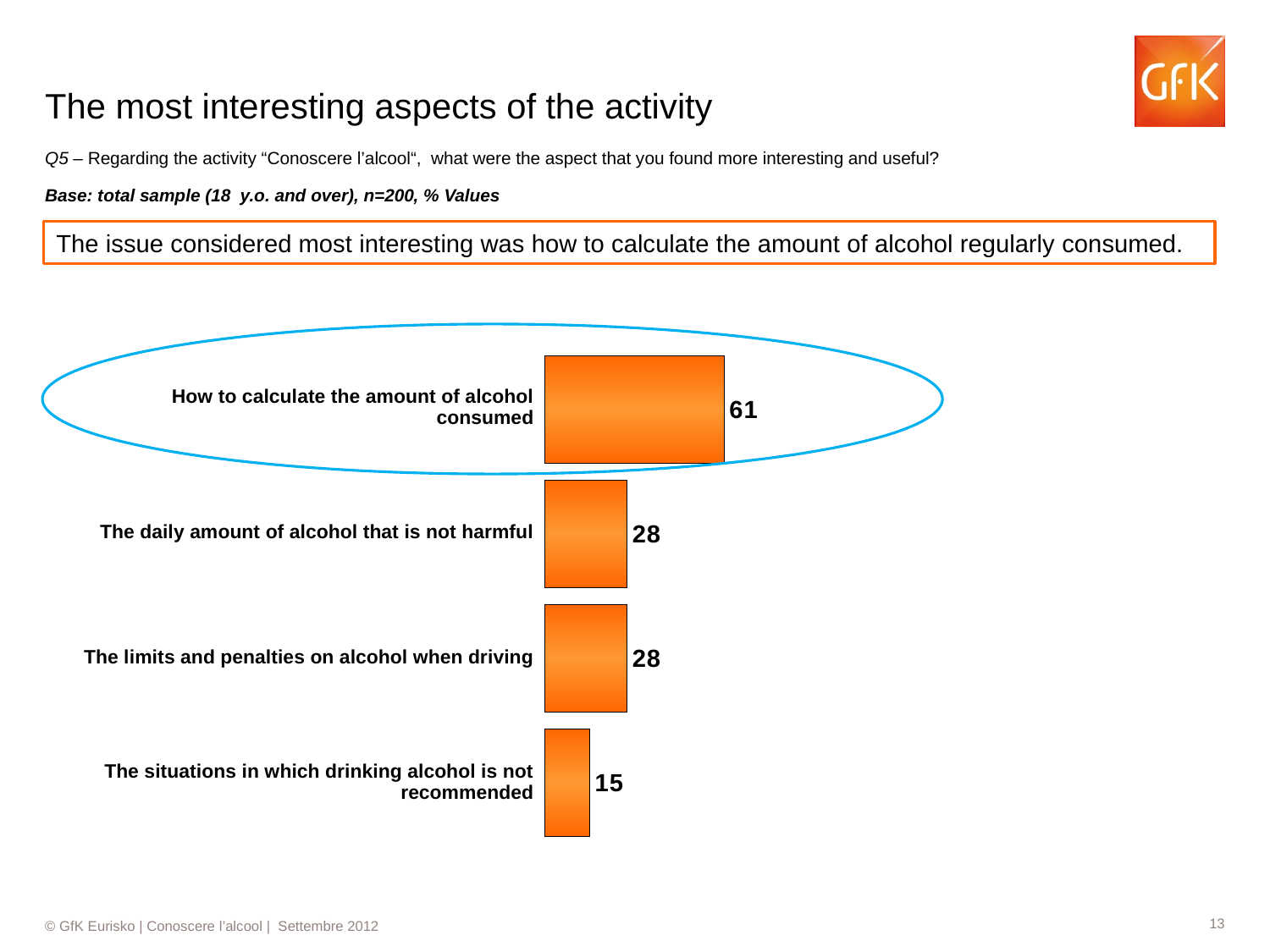

# The most interesting aspects of the activity
Q5 – Regarding the activity “Conoscere l’alcool“,  what were the aspect that you found more interesting and useful?
Base: total sample (18  y.o. and over), n=200, % Values
The issue considered most interesting was how to calculate the amount of alcohol regularly consumed.

### Chart

| Category | Colonna1 |
|---|---|
|    COME CALCOLARE LA QUANTITA' DI ALCOOL CONSUMATO ABITUALMENTE | 60.9 |
|    LE QUANTITA' DI ALCOOL CONSENTITE PER UN CONSUMO GIORNALIERO | 27.9 |
|    I LIMITI E LE SANZIONI SULL'ALCOOL ALLA GUIDA | 27.9 |
|    LE SITUAZIONI IN CUI BERE ALCOOL E' SCONSIGLIATO | 15.2 |
| How to calculate the amount of alcohol consumed |
| --- |
| The daily amount of alcohol that is not harmful |
| The limits and penalties on alcohol when driving |
| The situations in which drinking alcohol is not recommended |